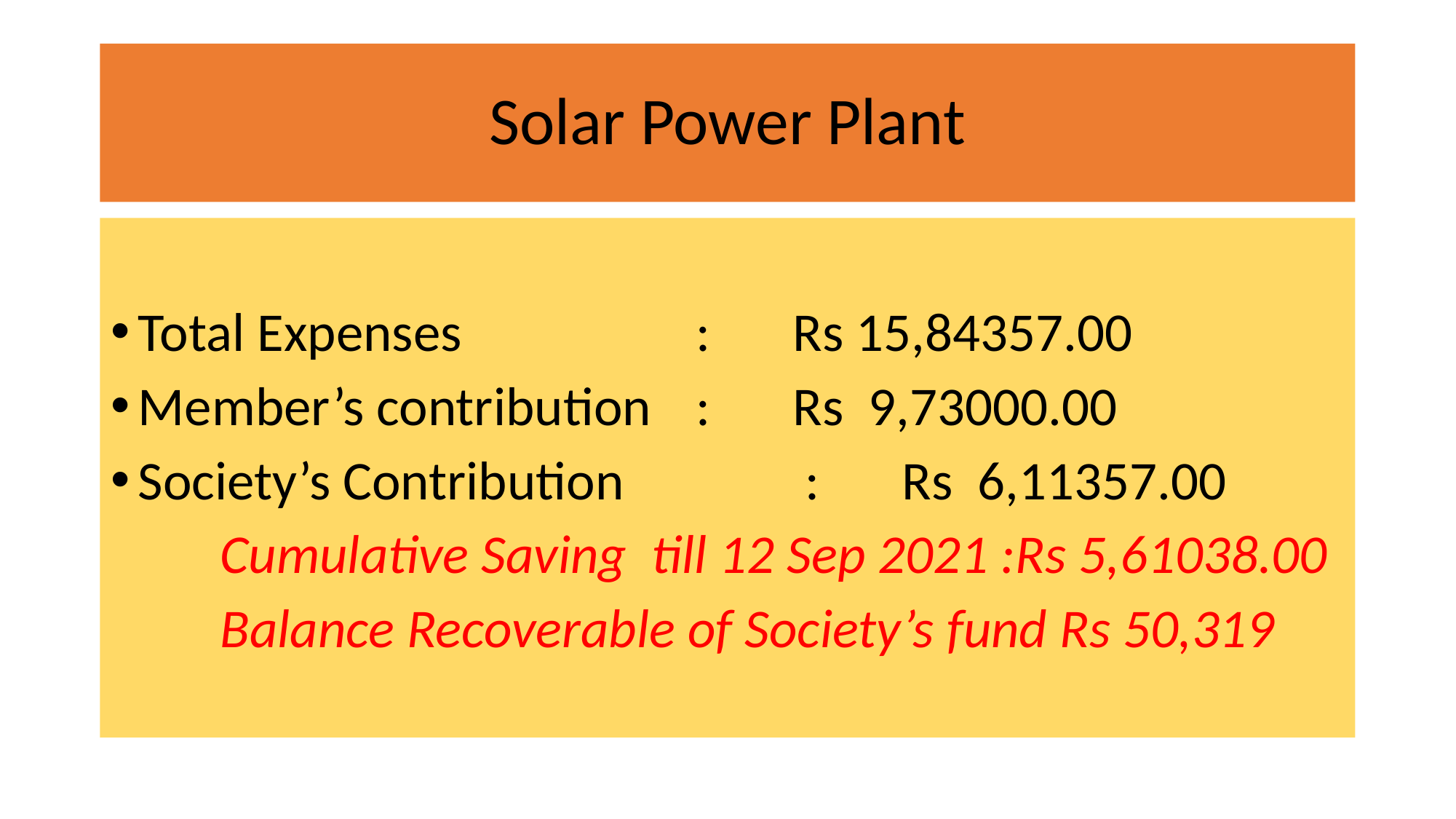

# Solar Power Plant

Total Expenses		   	 :	Rs 15,84357.00
Member’s contribution  	 :	Rs  9,73000.00
Society’s Contribution		 : 	Rs  6,11357.00
	Cumulative Saving  till 12 Sep 2021 :Rs 5,61038.00
	Balance Recoverable of Society’s fund Rs 50,319